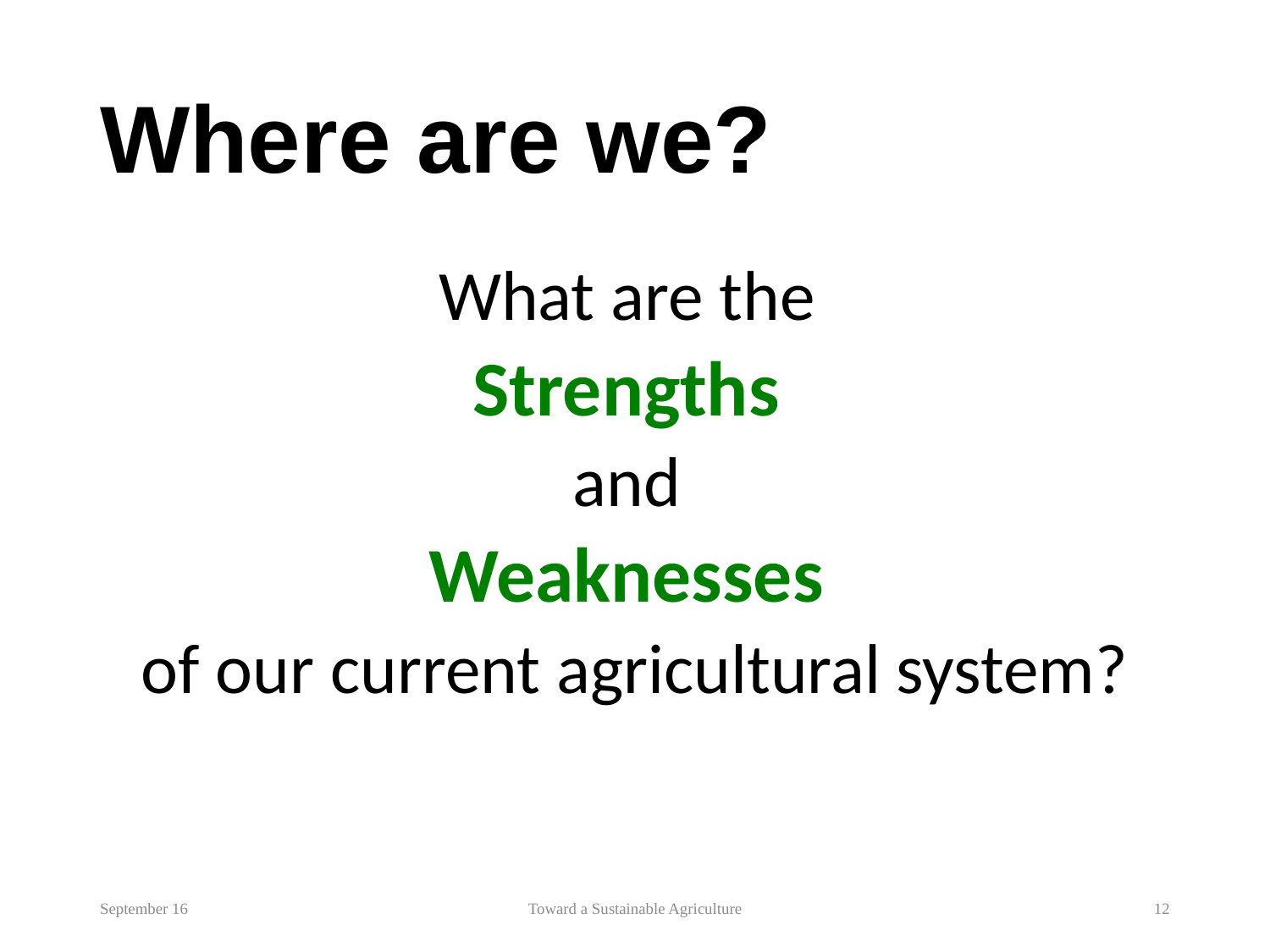

# Where are we?
What are the
Strengths
and
Weaknesses
of our current agricultural system?
September 16
Toward a Sustainable Agriculture
12